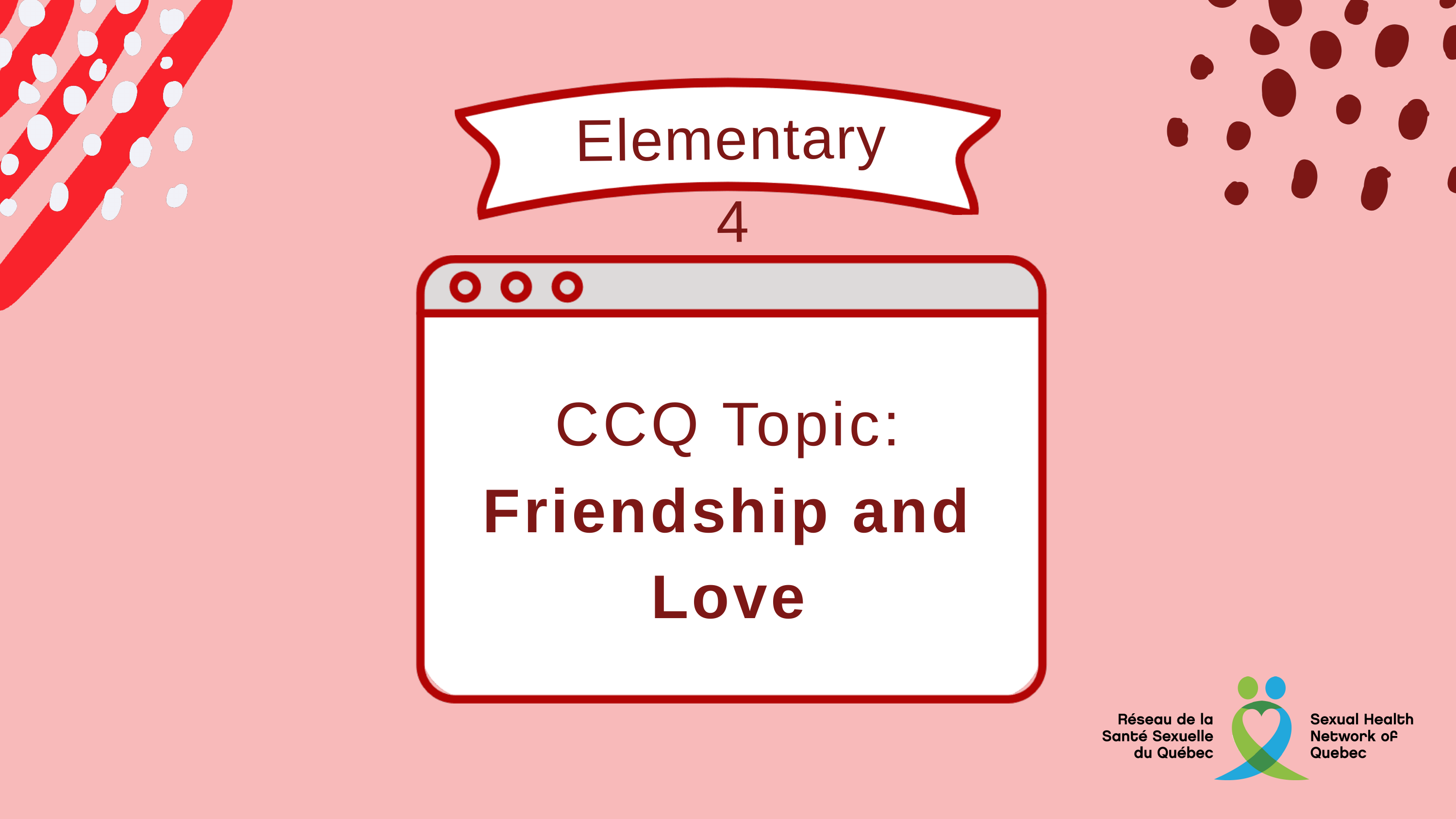

Elementary 4

CCQ Topic:
Friendship and Love